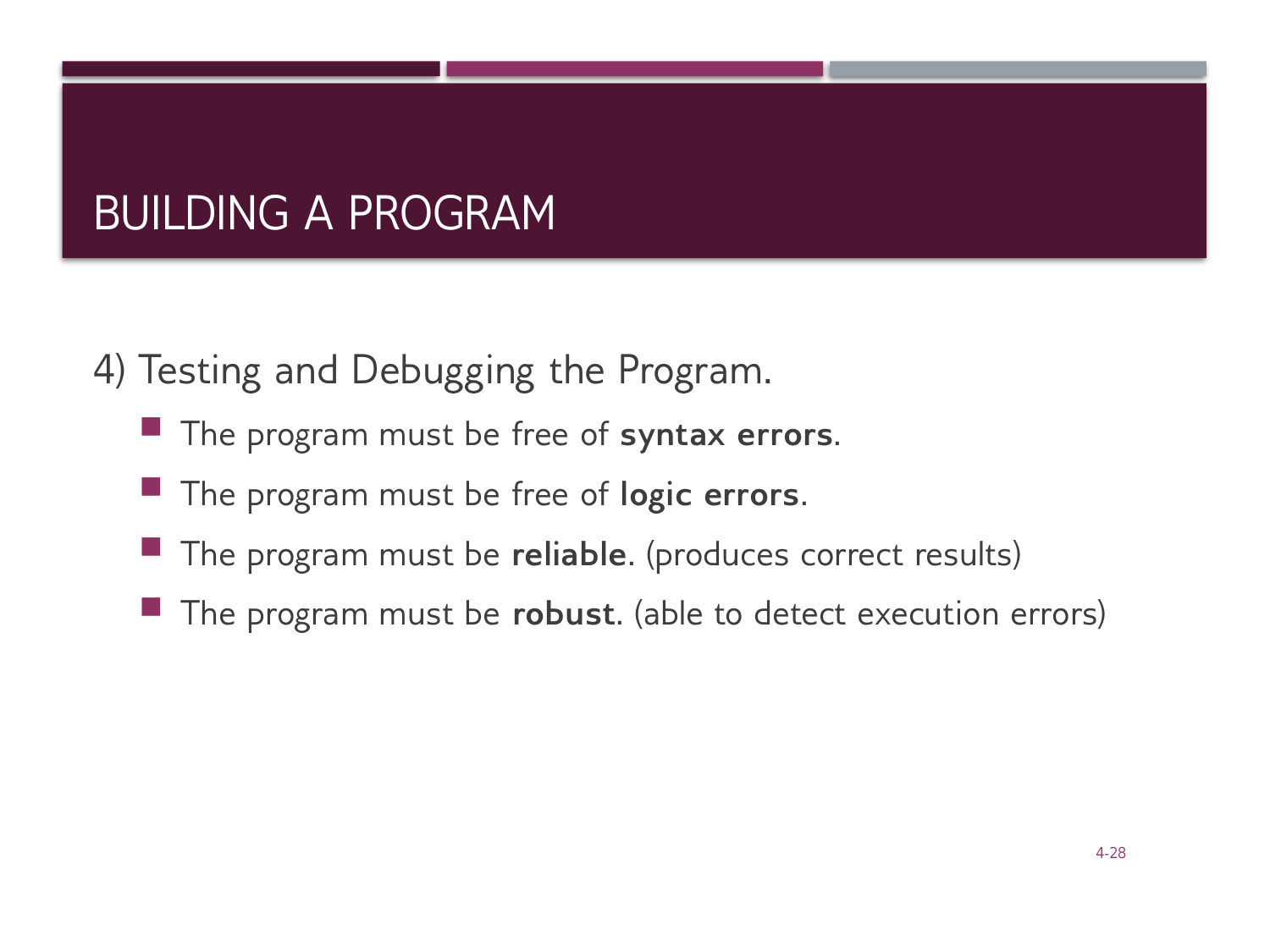

# Building a Program
4) Testing and Debugging the Program.
The program must be free of syntax errors.
The program must be free of logic errors.
The program must be reliable. (produces correct results)
The program must be robust. (able to detect execution errors)
4-28